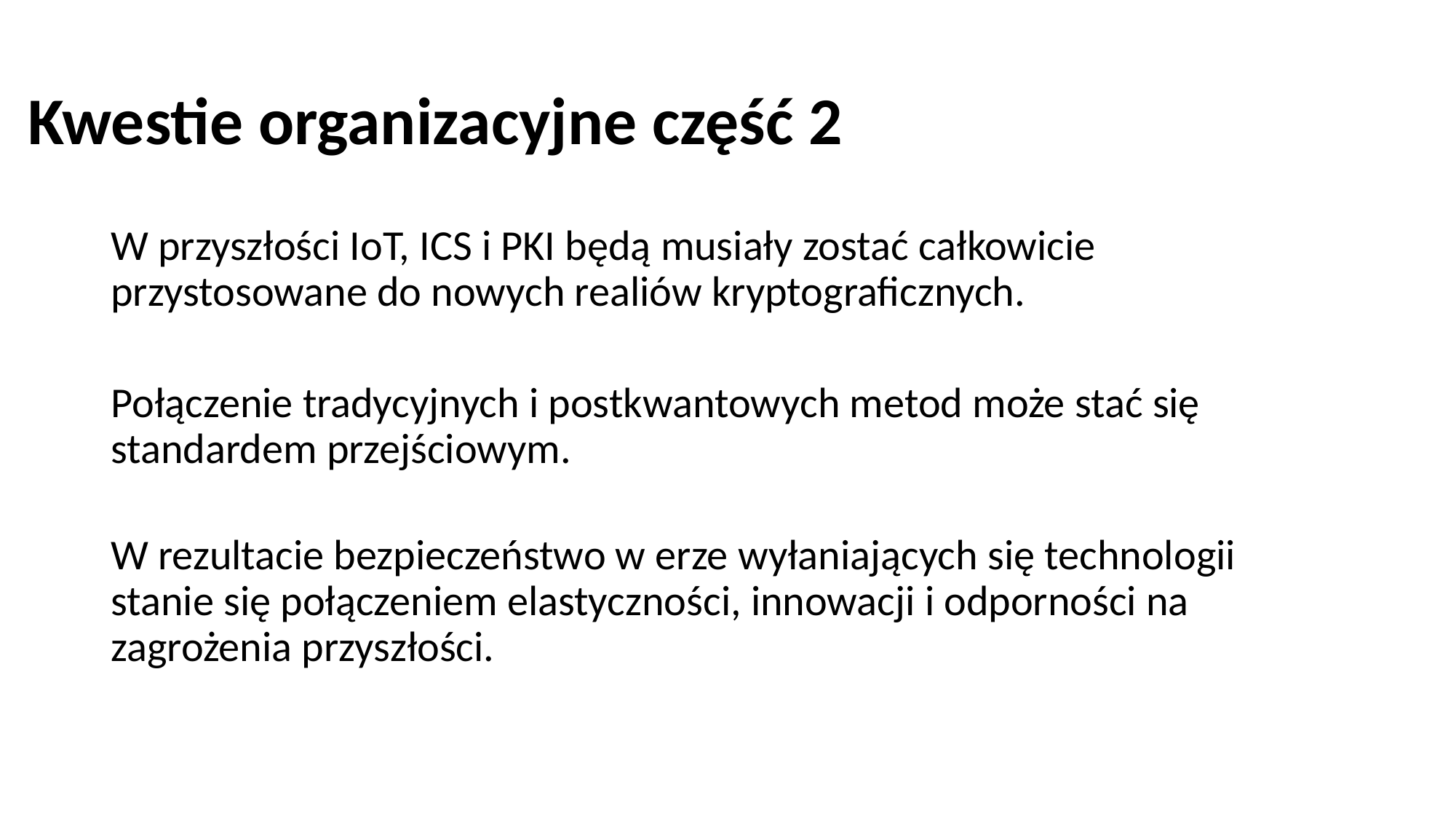

# Kwestie organizacyjne część 2
W przyszłości IoT, ICS i PKI będą musiały zostać całkowicie przystosowane do nowych realiów kryptograficznych.
Połączenie tradycyjnych i postkwantowych metod może stać się standardem przejściowym.
W rezultacie bezpieczeństwo w erze wyłaniających się technologii stanie się połączeniem elastyczności, innowacji i odporności na zagrożenia przyszłości.